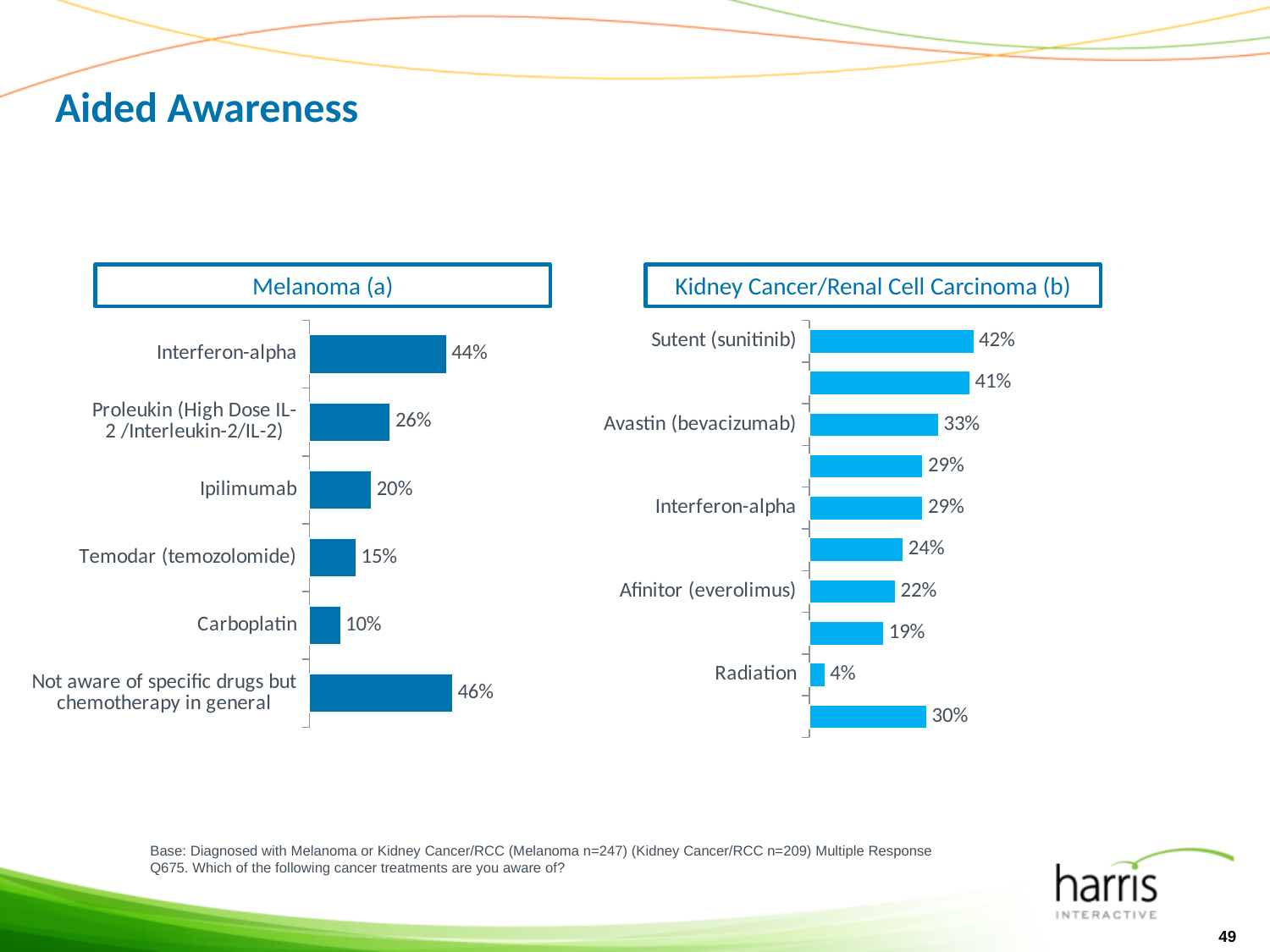

# Aided Awareness
Melanoma (a)
Kidney Cancer/Renal Cell Carcinoma (b)

### Chart

| Category | Melanoma (a) |
|---|---|
| Interferon-alpha | 0.44 |
| Proleukin (High Dose IL-2 /Interleukin-2/IL-2) | 0.26 |
| Ipilimumab | 0.2 |
| Temodar (temozolomide) | 0.15000000000000024 |
| Carboplatin | 0.1 |
| Not aware of specific drugs but chemotherapy in general | 0.46 |

### Chart

| Category | Kidney Cancer/RCC (b) |
|---|---|
| Sutent (sunitinib) | 0.4200000000000003 |
| Nexavar (sorafenib) | 0.4100000000000003 |
| Avastin (bevacizumab) | 0.33000000000000207 |
| Proleukin (High Dose IL-2 /Interleukin-2/IL-2) | 0.2900000000000003 |
| Interferon-alpha | 0.2900000000000003 |
| Torisel (temsirolimus) | 0.2400000000000002 |
| Afinitor (everolimus) | 0.22 |
| Votrient (pazopanib) | 0.19 |
| Radiation | 0.04000000000000002 |
| Not aware of specific drugs but chemotherapy in general | 0.3000000000000003 |
Base: Diagnosed with Melanoma or Kidney Cancer/RCC (Melanoma n=247) (Kidney Cancer/RCC n=209) Multiple Response
Q675. Which of the following cancer treatments are you aware of?
49